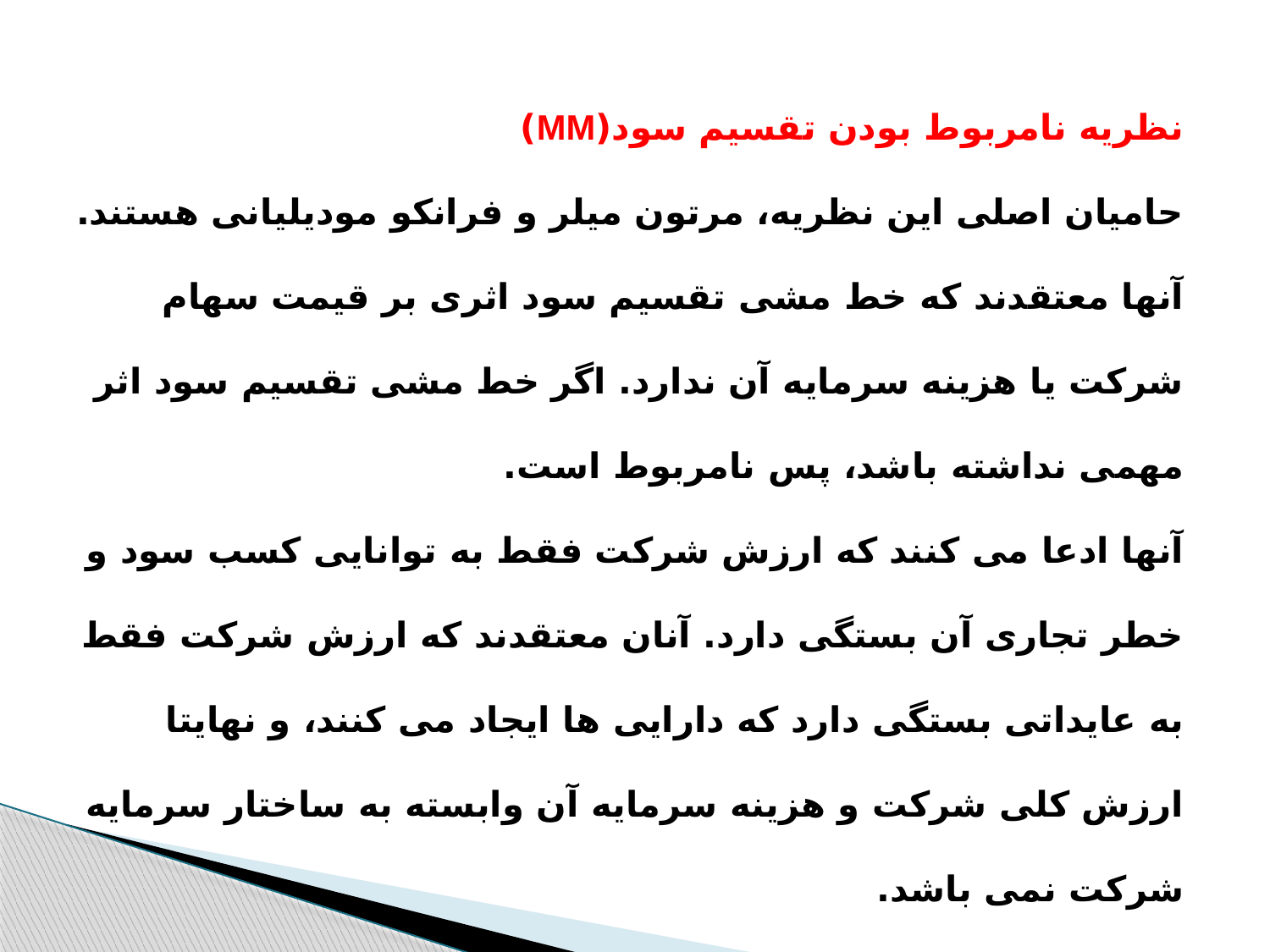

نظریه نامربوط بودن تقسیم سود(MM)
حامیان اصلی این نظریه، مرتون میلر و فرانکو مودیلیانی هستند.
آنها معتقدند که خط مشی تقسیم سود اثری بر قیمت سهام شرکت یا هزینه سرمایه آن ندارد. اگر خط مشی تقسیم سود اثر مهمی نداشته باشد، پس نامربوط است.
آنها ادعا می کنند که ارزش شرکت فقط به توانایی کسب سود و خطر تجاری آن بستگی دارد. آنان معتقدند که ارزش شرکت فقط به عایداتی بستگی دارد که دارایی ها ایجاد می کنند، و نهایتا ارزش کلی شرکت و هزینه سرمایه آن وابسته به ساختار سرمایه شرکت نمی باشد.